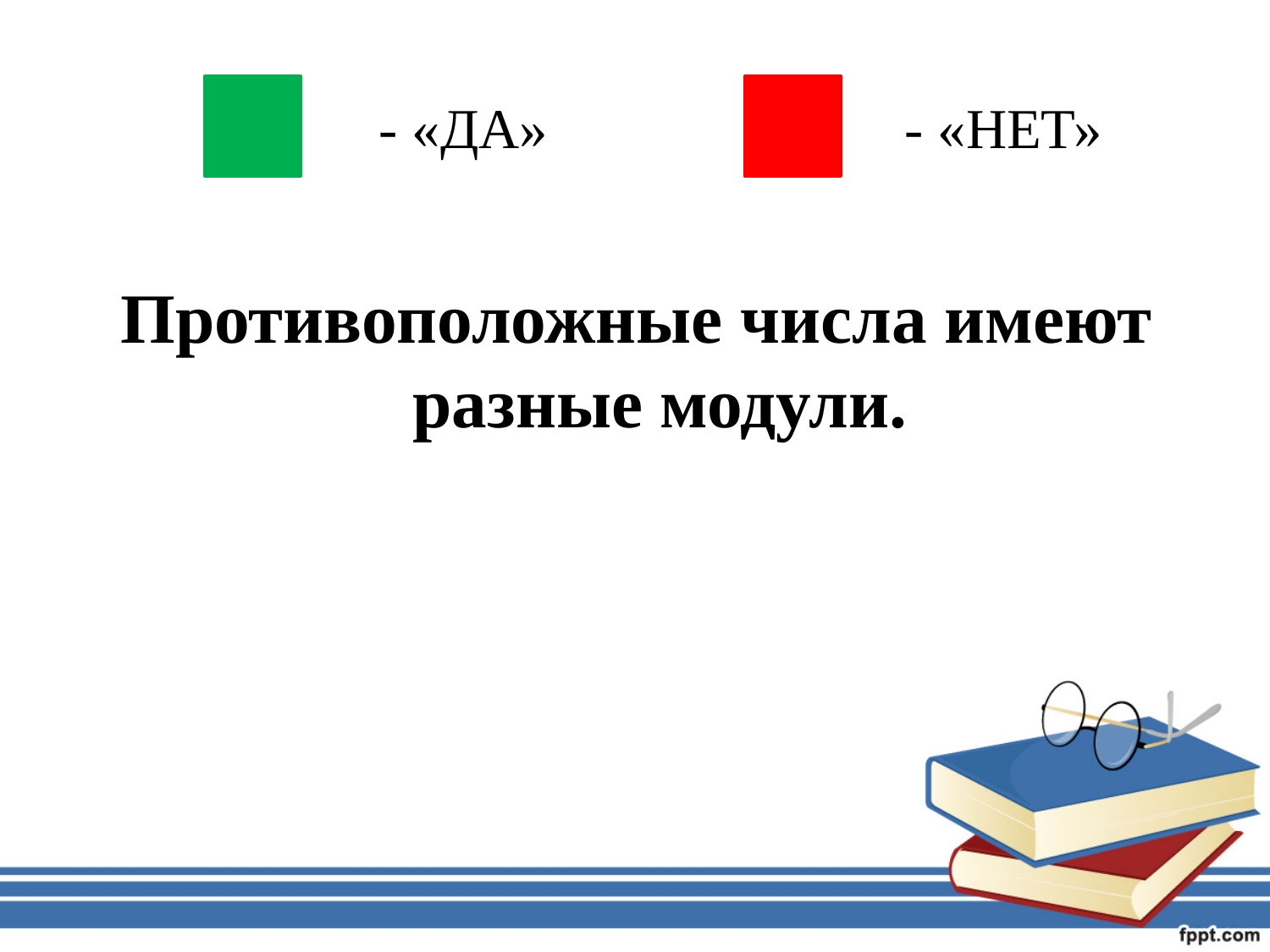

- «ДА»
- «НЕТ»
Противоположные числа имеют разные модули.